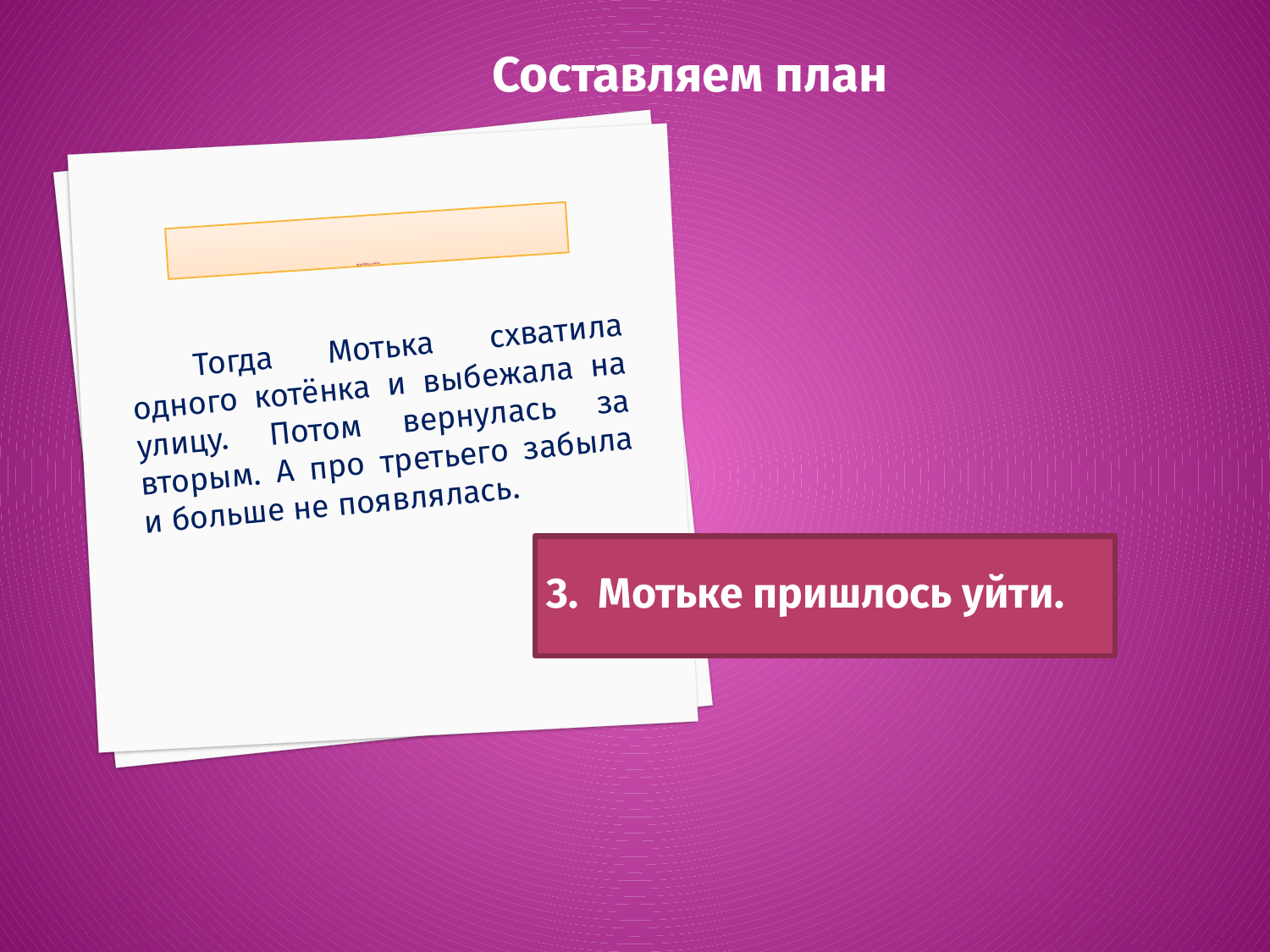

Составляем план
# Озаглавь 3 часть
Тогда Мотька схватила одного котёнка и выбежала на улицу. Потом вернулась за вторым. А про третьего забыла и больше не появлялась.

3.  Мотьке пришлось уйти.